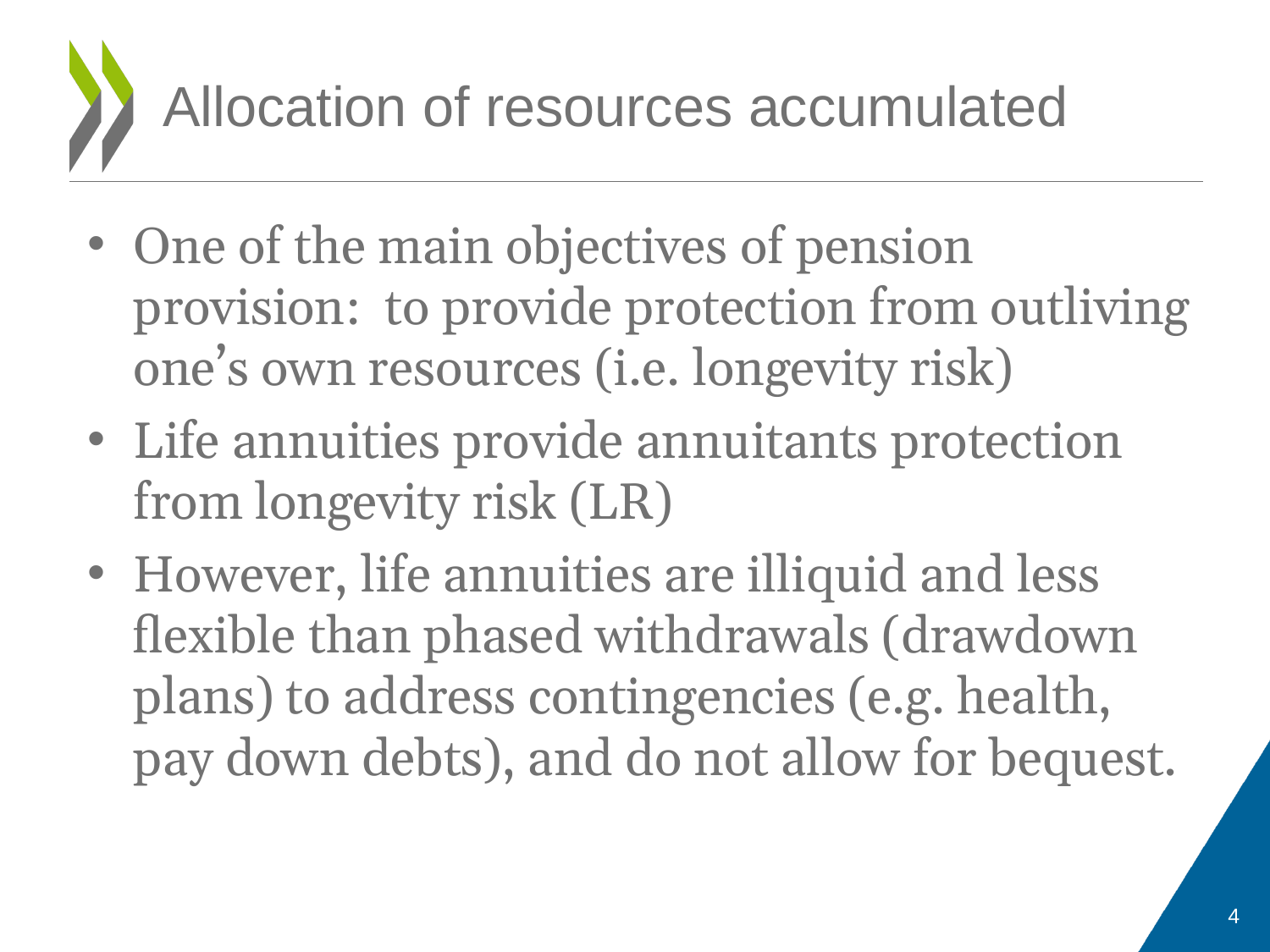

# Allocation of resources accumulated
One of the main objectives of pension provision:  to provide protection from outliving one’s own resources (i.e. longevity risk)
Life annuities provide annuitants protection from longevity risk (LR)
However, life annuities are illiquid and less flexible than phased withdrawals (drawdown plans) to address contingencies (e.g. health, pay down debts), and do not allow for bequest.
4